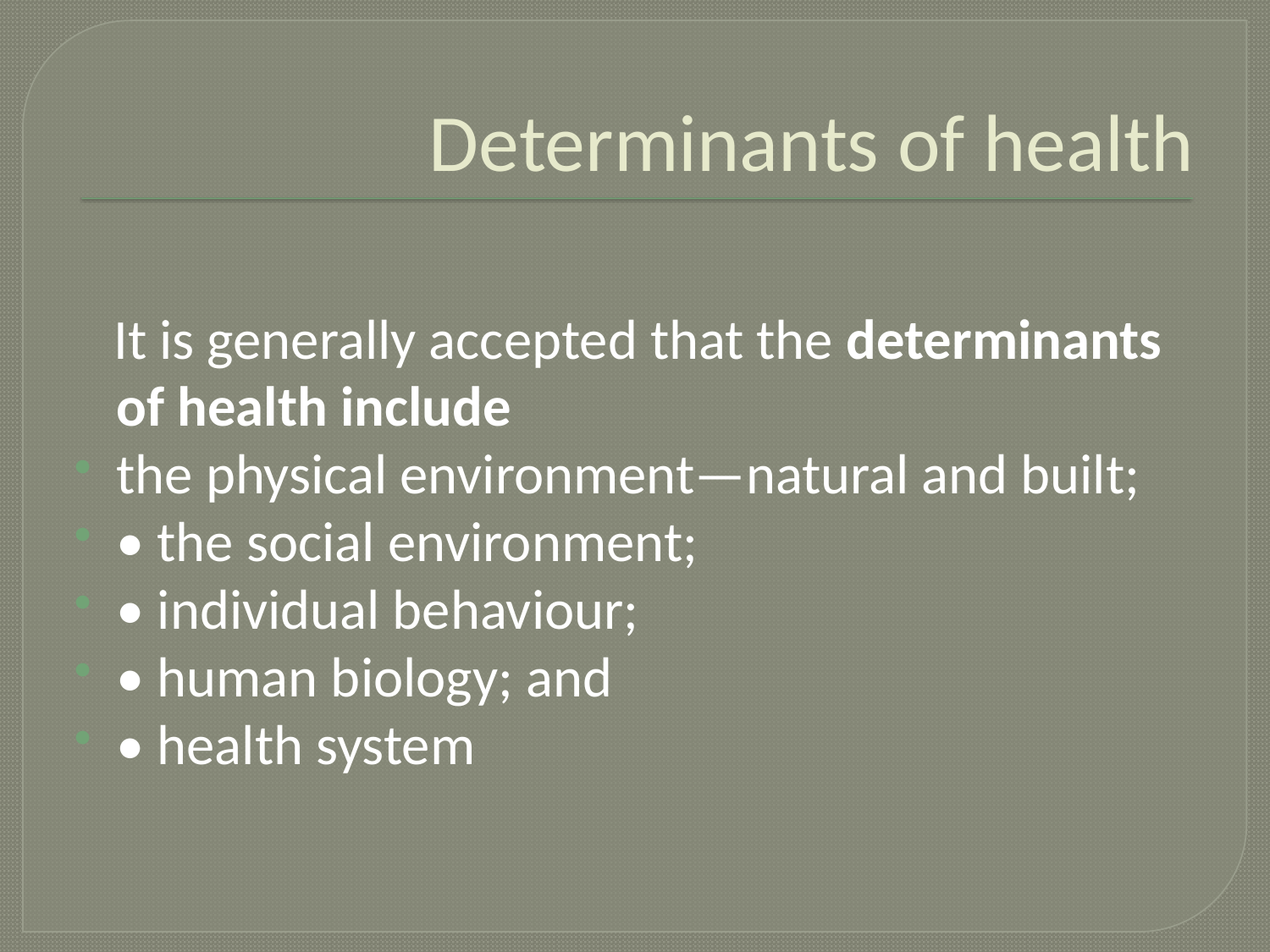

# Determinants of health

   It is generally accepted that the determinants of health include
the physical environment—natural and built;
• the social environment;
• individual behaviour;
• human biology; and
• health system